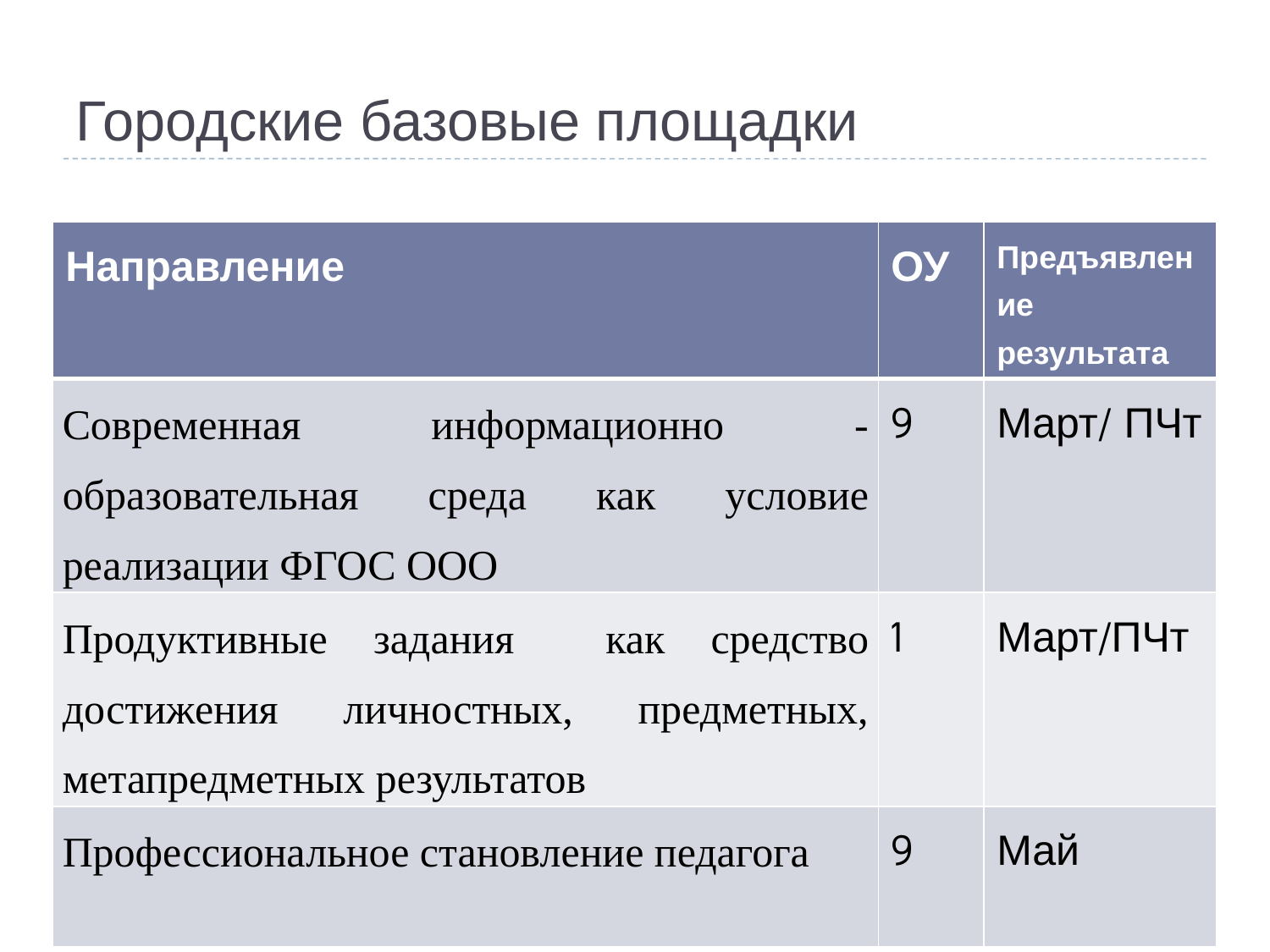

# Городские базовые площадки
| Направление | ОУ | Предъявление результата |
| --- | --- | --- |
| Современная информационно - образовательная среда как условие реализации ФГОС ООО | 9 | Март/ ПЧт |
| Продуктивные задания как средство достижения личностных, предметных, метапредметных результатов | 1 | Март/ПЧт |
| Профессиональное становление педагога | 9 | Май |